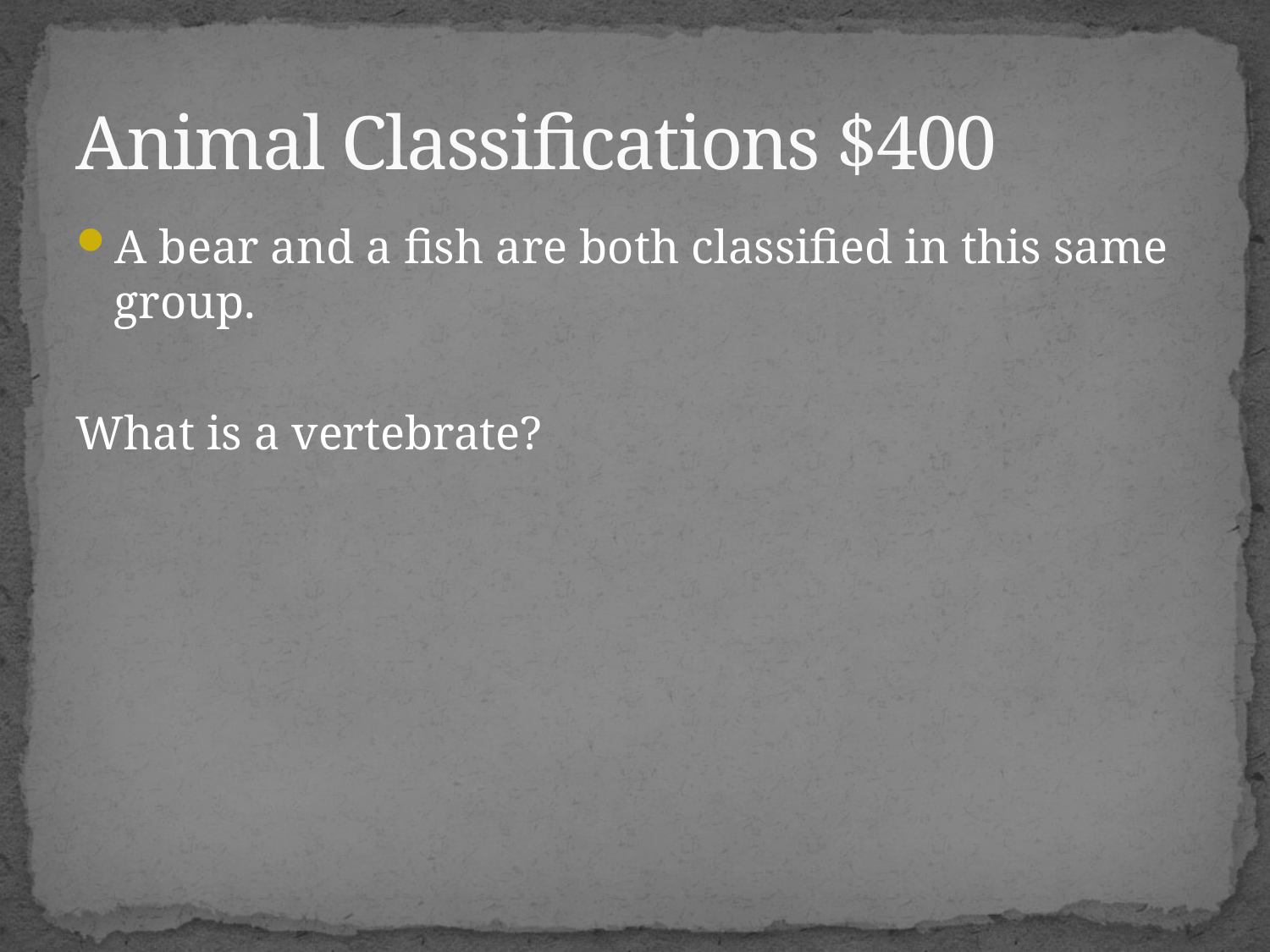

# Animal Classifications $400
A bear and a fish are both classified in this same group.

What is a vertebrate?